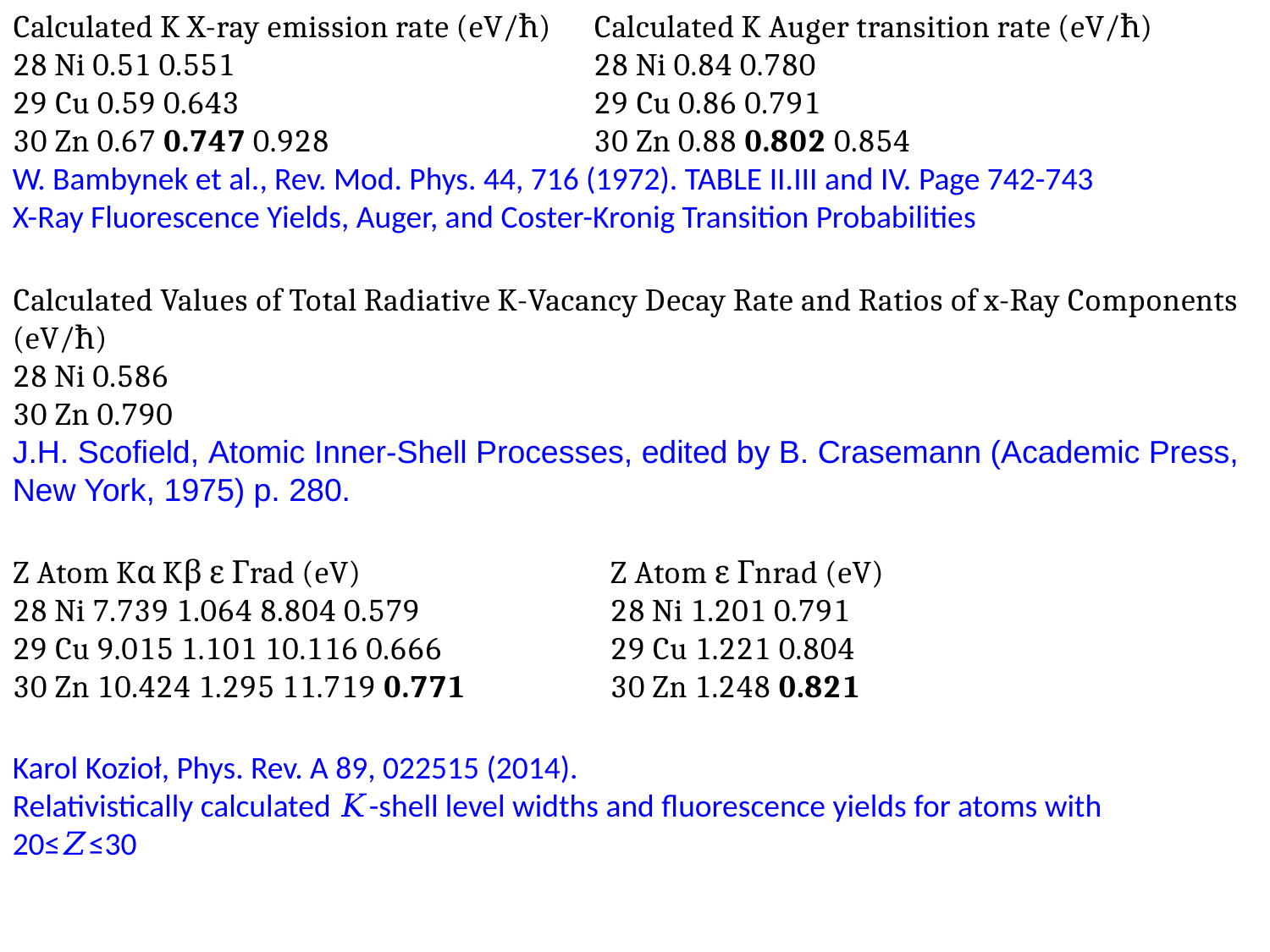

Calculated K X-ray emission rate (eV/ћ)
28 Ni 0.51 0.551
29 Cu 0.59 0.643
30 Zn 0.67 0.747 0.928
W. Bambynek et al., Rev. Mod. Phys. 44, 716 (1972). TABLE II.III and IV. Page 742-743
X-Ray Fluorescence Yields, Auger, and Coster-Kronig Transition Probabilities
Calculated K Auger transition rate (eV/ћ)
28 Ni 0.84 0.780
29 Cu 0.86 0.791
30 Zn 0.88 0.802 0.854
Calculated Values of Total Radiative K-Vacancy Decay Rate and Ratios of x-Ray Components (eV/ћ)
28 Ni 0.586
30 Zn 0.790
J.H. Scofield, Atomic Inner-Shell Processes, edited by B. Crasemann (Academic Press, New York, 1975) p. 280.
Z Atom Kα Kβ ε Γrad (eV)
28 Ni 7.739 1.064 8.804 0.579
29 Cu 9.015 1.101 10.116 0.666
30 Zn 10.424 1.295 11.719 0.771
Z Atom ε Γnrad (eV)
28 Ni 1.201 0.791
29 Cu 1.221 0.804
30 Zn 1.248 0.821
Karol Kozioł, Phys. Rev. A 89, 022515 (2014).
Relativistically calculated 𝐾-shell level widths and fluorescence yields for atoms with 20≤𝑍≤30